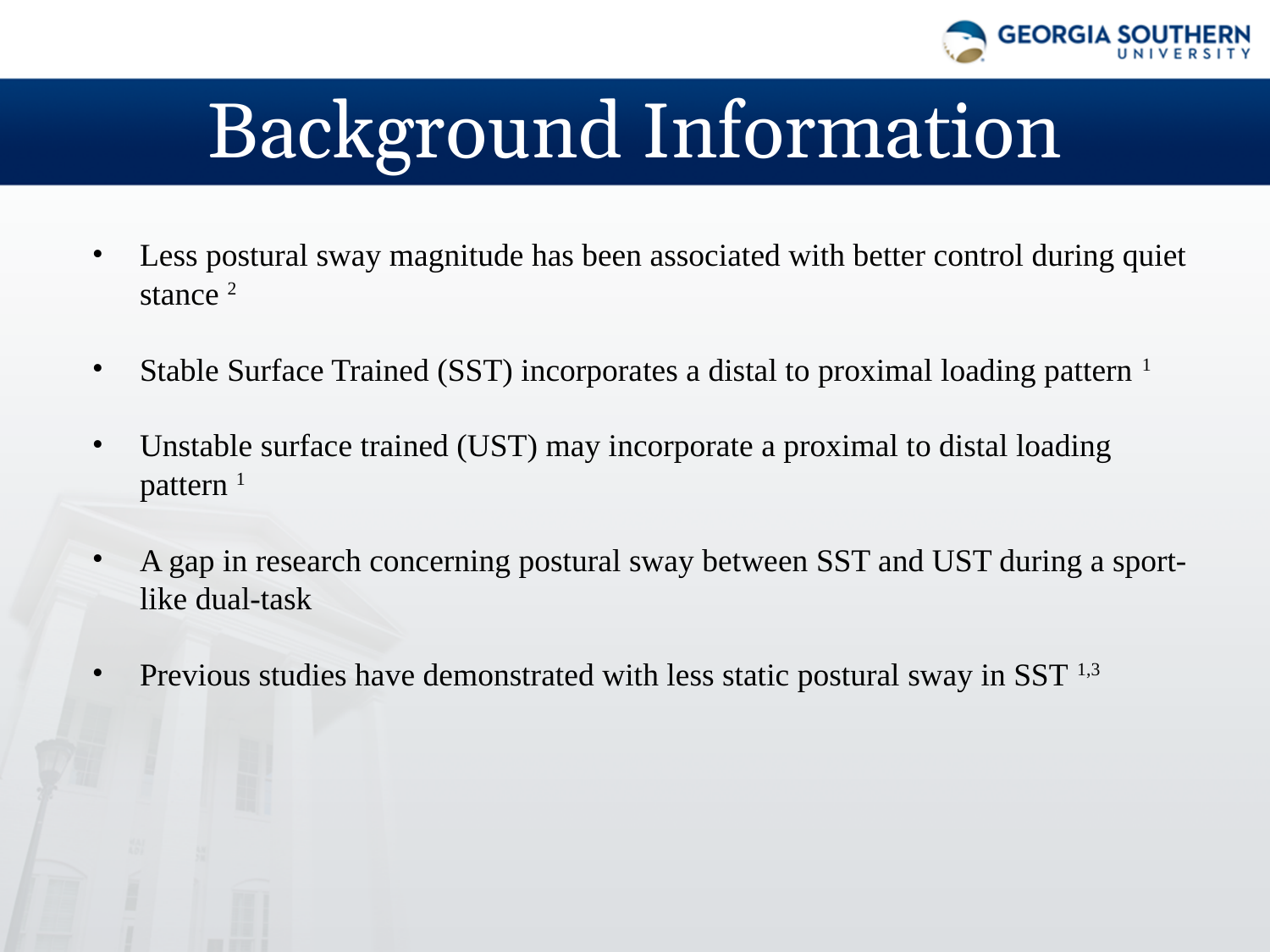

# Background Information
Less postural sway magnitude has been associated with better control during quiet stance 2

Stable Surface Trained (SST) incorporates a distal to proximal loading pattern 1

Unstable surface trained (UST) may incorporate a proximal to distal loading pattern 1

A gap in research concerning postural sway between SST and UST during a sport-like dual-task

Previous studies have demonstrated with less static postural sway in SST 1,3